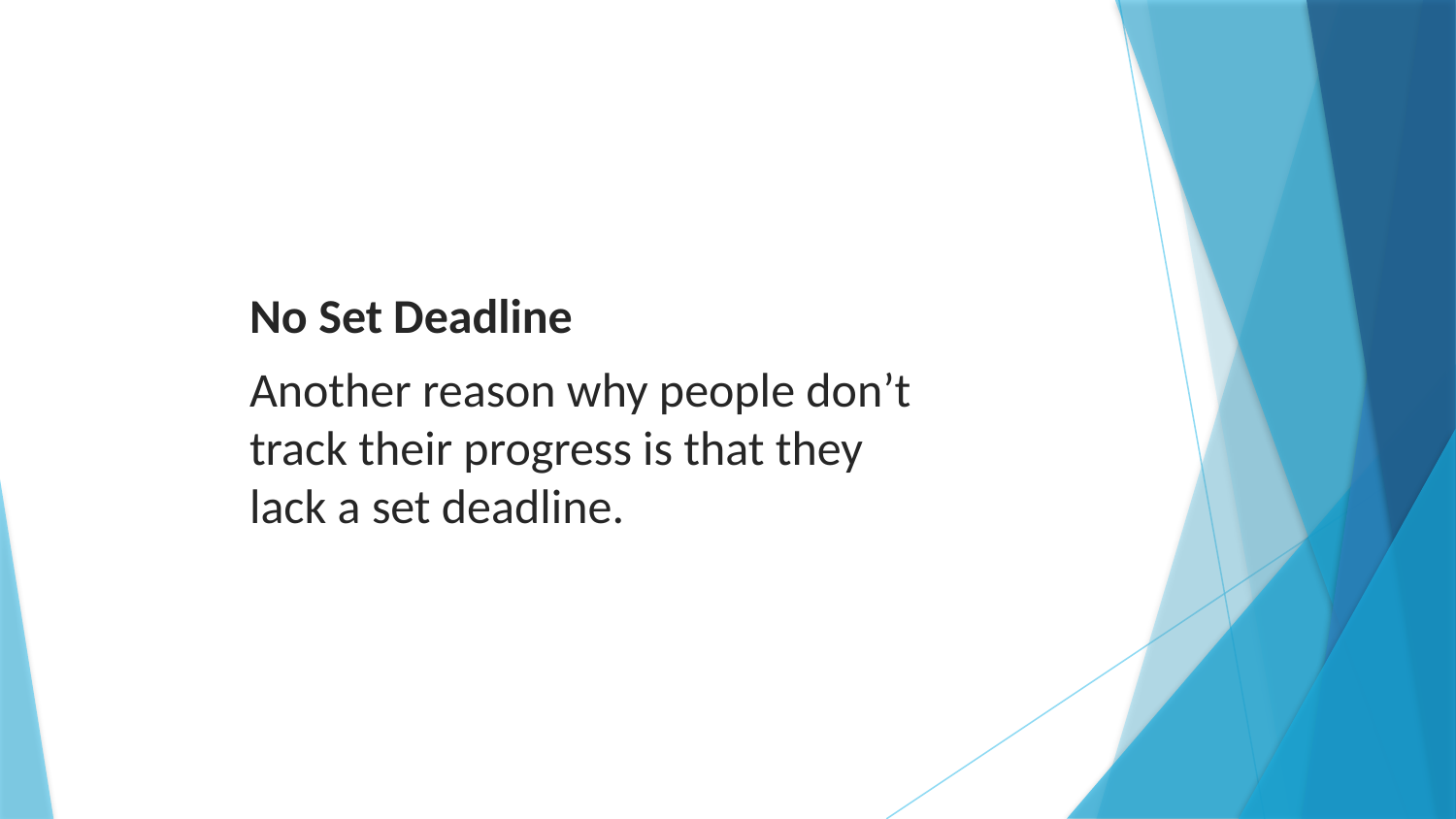

No Set Deadline
Another reason why people don’t track their progress is that they lack a set deadline.